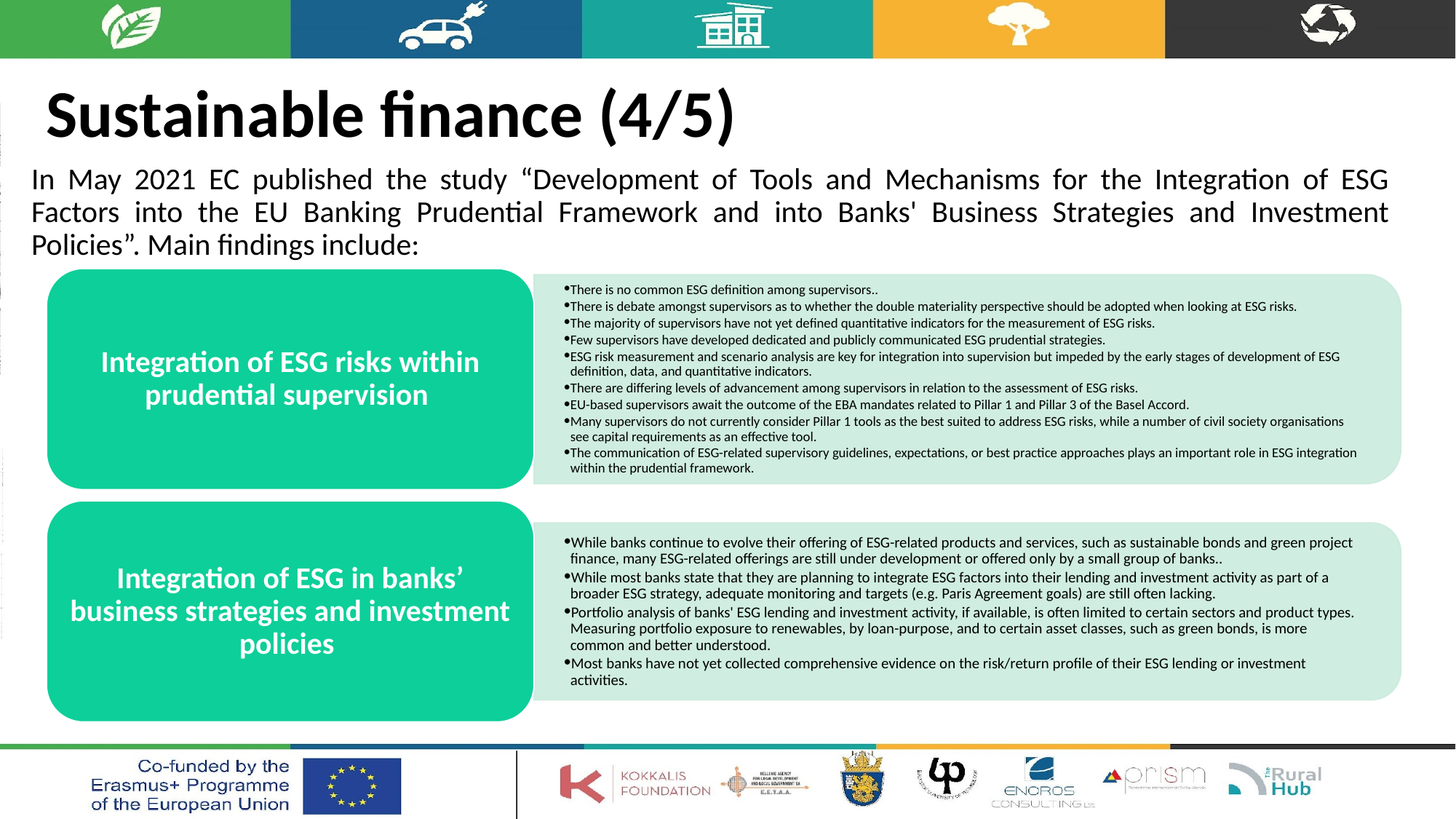

# Sustainable finance (4/5)
In May 2021 EC published the study “Development of Tools and Mechanisms for the Integration of ESG Factors into the EU Banking Prudential Framework and into Banks' Business Strategies and Investment Policies”. Main findings include:

Integration of ESG risks within prudential supervision
There is no common ESG definition among supervisors..
There is debate amongst supervisors as to whether the double materiality perspective should be adopted when looking at ESG risks.
The majority of supervisors have not yet defined quantitative indicators for the measurement of ESG risks.
Few supervisors have developed dedicated and publicly communicated ESG prudential strategies.
ESG risk measurement and scenario analysis are key for integration into supervision but impeded by the early stages of development of ESG definition, data, and quantitative indicators.
There are differing levels of advancement among supervisors in relation to the assessment of ESG risks.
EU-based supervisors await the outcome of the EBA mandates related to Pillar 1 and Pillar 3 of the Basel Accord.
Many supervisors do not currently consider Pillar 1 tools as the best suited to address ESG risks, while a number of civil society organisations see capital requirements as an effective tool.
The communication of ESG-related supervisory guidelines, expectations, or best practice approaches plays an important role in ESG integration within the prudential framework.

Integration of ESG in banks’ business strategies and investment policies
While banks continue to evolve their offering of ESG-related products and services, such as sustainable bonds and green project finance, many ESG-related offerings are still under development or offered only by a small group of banks..
While most banks state that they are planning to integrate ESG factors into their lending and investment activity as part of a broader ESG strategy, adequate monitoring and targets (e.g. Paris Agreement goals) are still often lacking.
Portfolio analysis of banks' ESG lending and investment activity, if available, is often limited to certain sectors and product types. Measuring portfolio exposure to renewables, by loan-purpose, and to certain asset classes, such as green bonds, is more common and better understood.
Most banks have not yet collected comprehensive evidence on the risk/return profile of their ESG lending or investment activities.